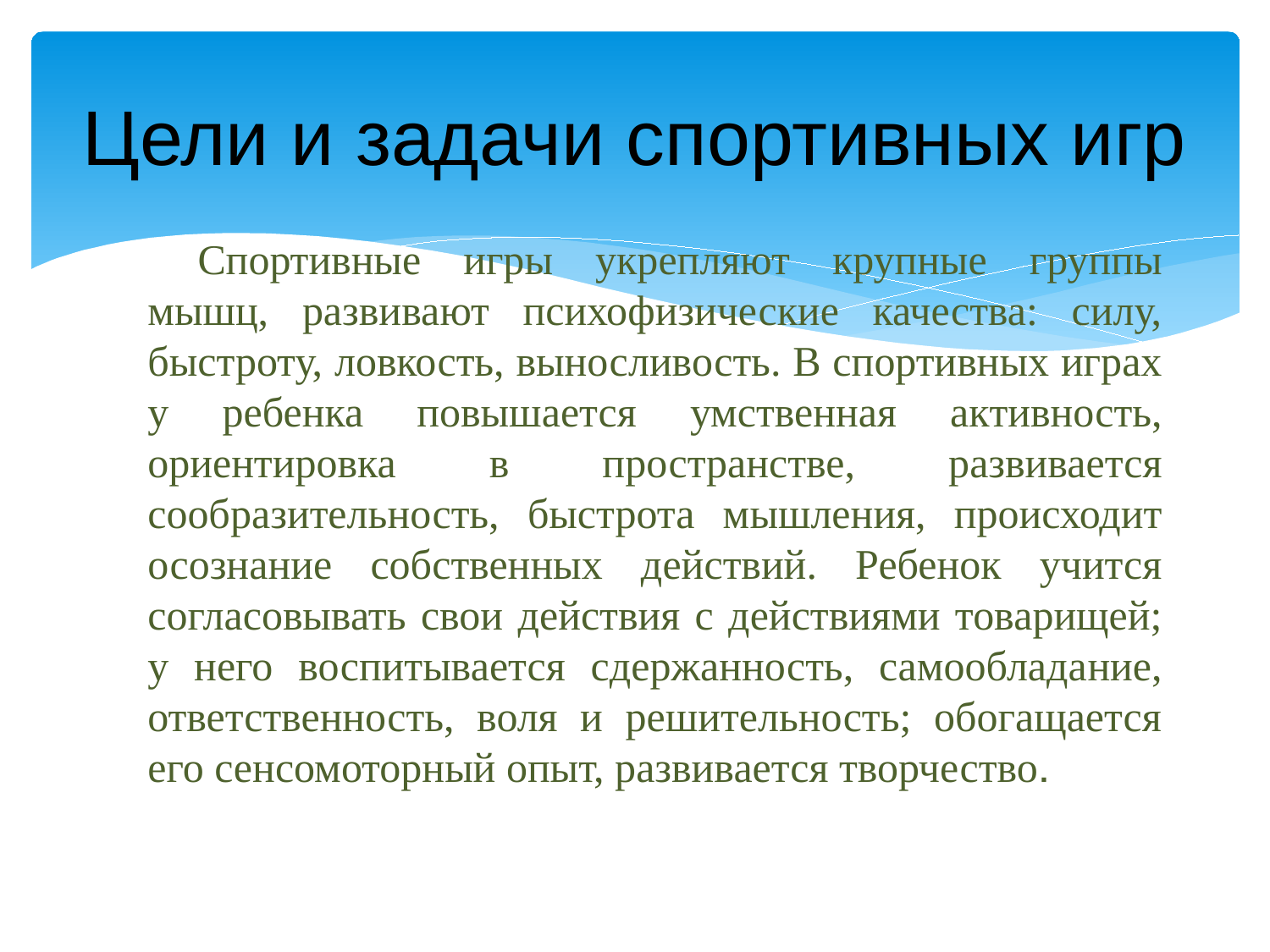

# Цели и задачи спортивных игр
Спортивные игры укрепляют крупные группы мышц, развива­ют психофизические качества: силу, быстроту, ловкость, вынос­ливость. В спортивных играх у ребенка повышается умственная ак­тивность, ориентировка в пространстве, развивается сообразитель­ность, быстрота мышления, происходит осознание собственных действий. Ребенок учится согласовывать свои действия с действия­ми товарищей; у него воспитывается сдержанность, самооблада­ние, ответственность, воля и решительность; обогащается его сенсомоторный опыт, развивается творчество.